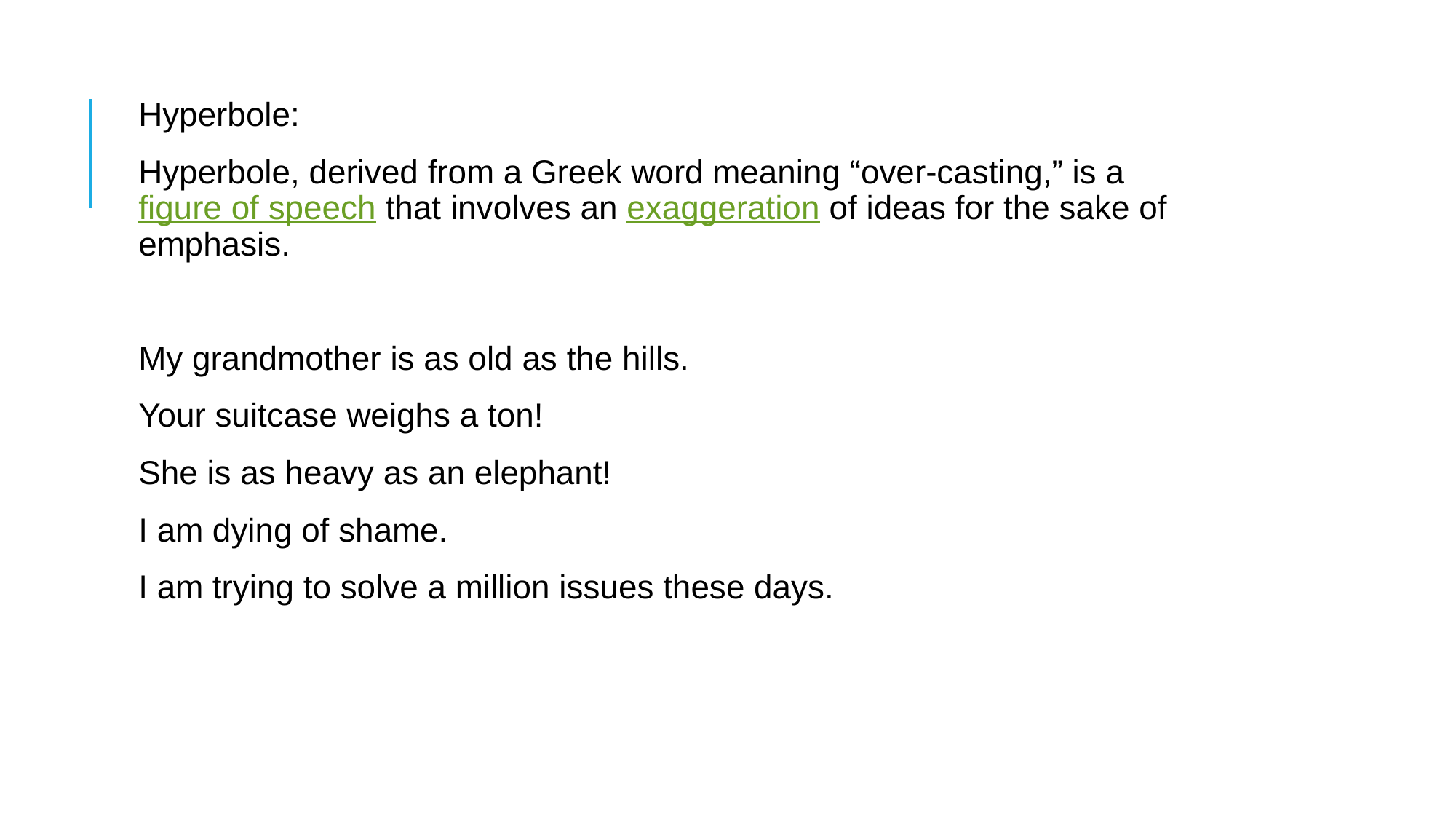

Hyperbole:
Hyperbole, derived from a Greek word meaning “over-casting,” is a figure of speech that involves an exaggeration of ideas for the sake of emphasis.

My grandmother is as old as the hills.
Your suitcase weighs a ton!
She is as heavy as an elephant!
I am dying of shame.
I am trying to solve a million issues these days.